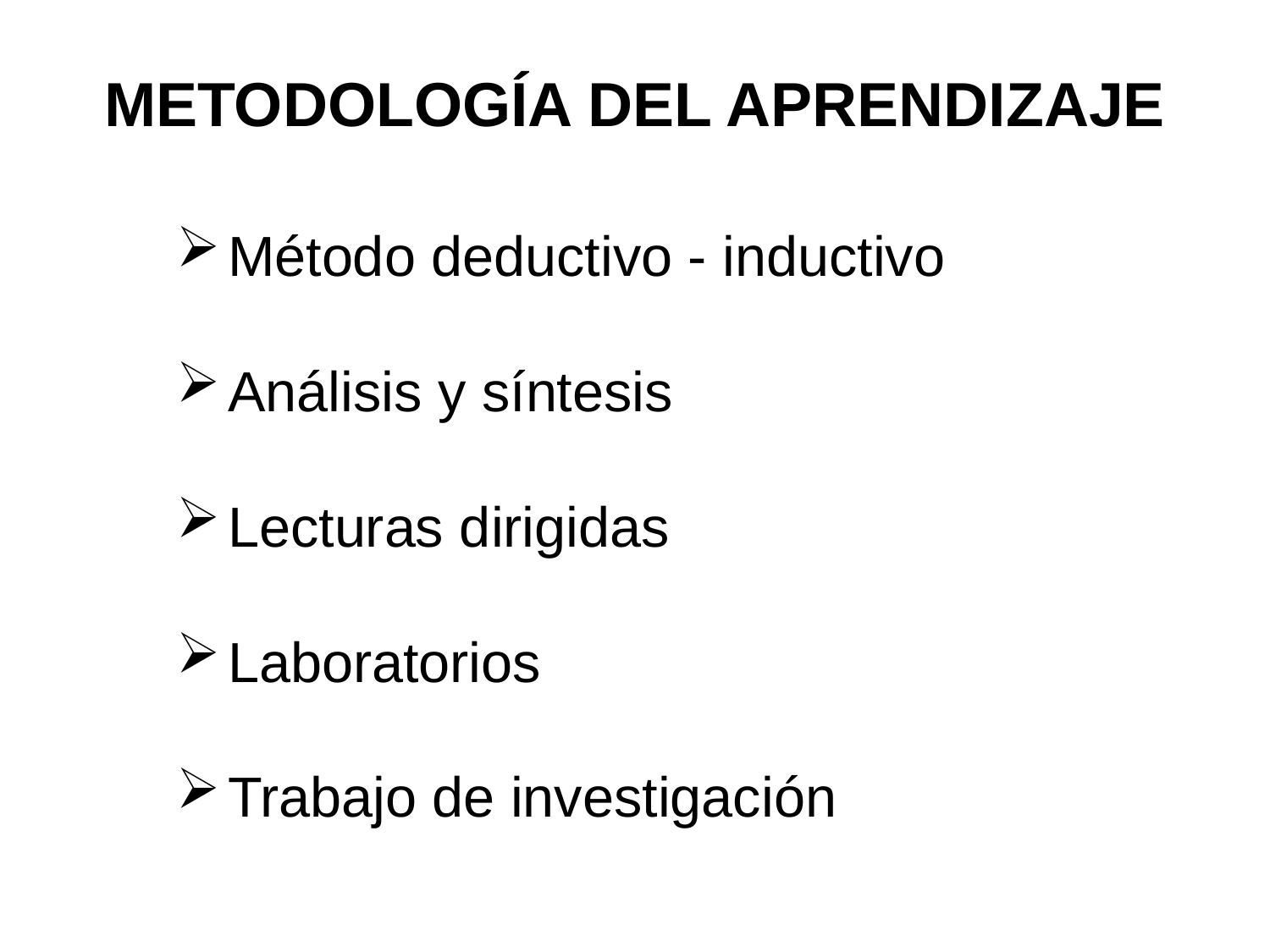

# METODOLOGÍA DEL APRENDIZAJE
Método deductivo - inductivo

Análisis y síntesis

Lecturas dirigidas

Laboratorios

Trabajo de investigación